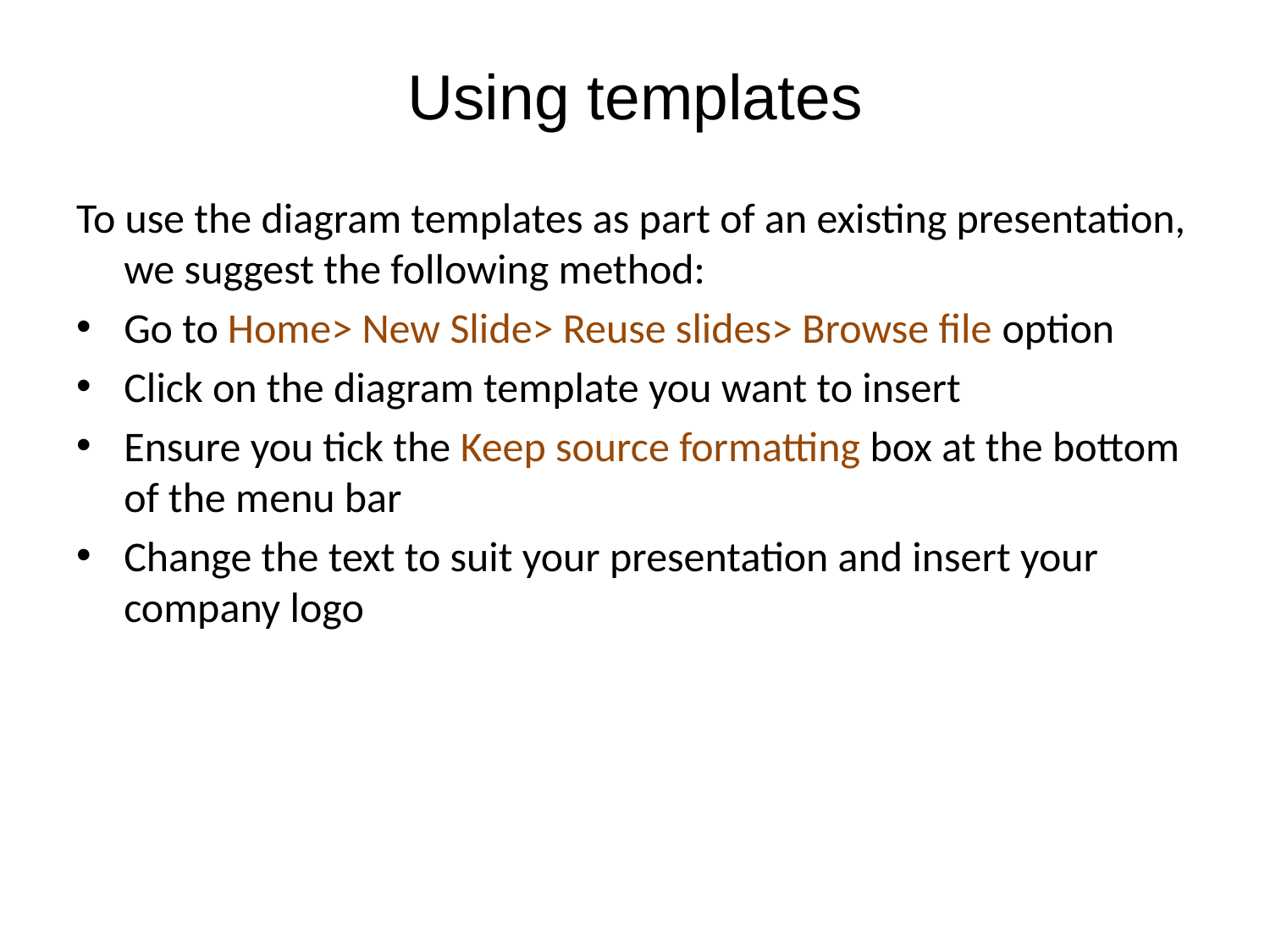

# Using templates
To use the diagram templates as part of an existing presentation, we suggest the following method:
Go to Home> New Slide> Reuse slides> Browse file option
Click on the diagram template you want to insert
Ensure you tick the Keep source formatting box at the bottom of the menu bar
Change the text to suit your presentation and insert your company logo